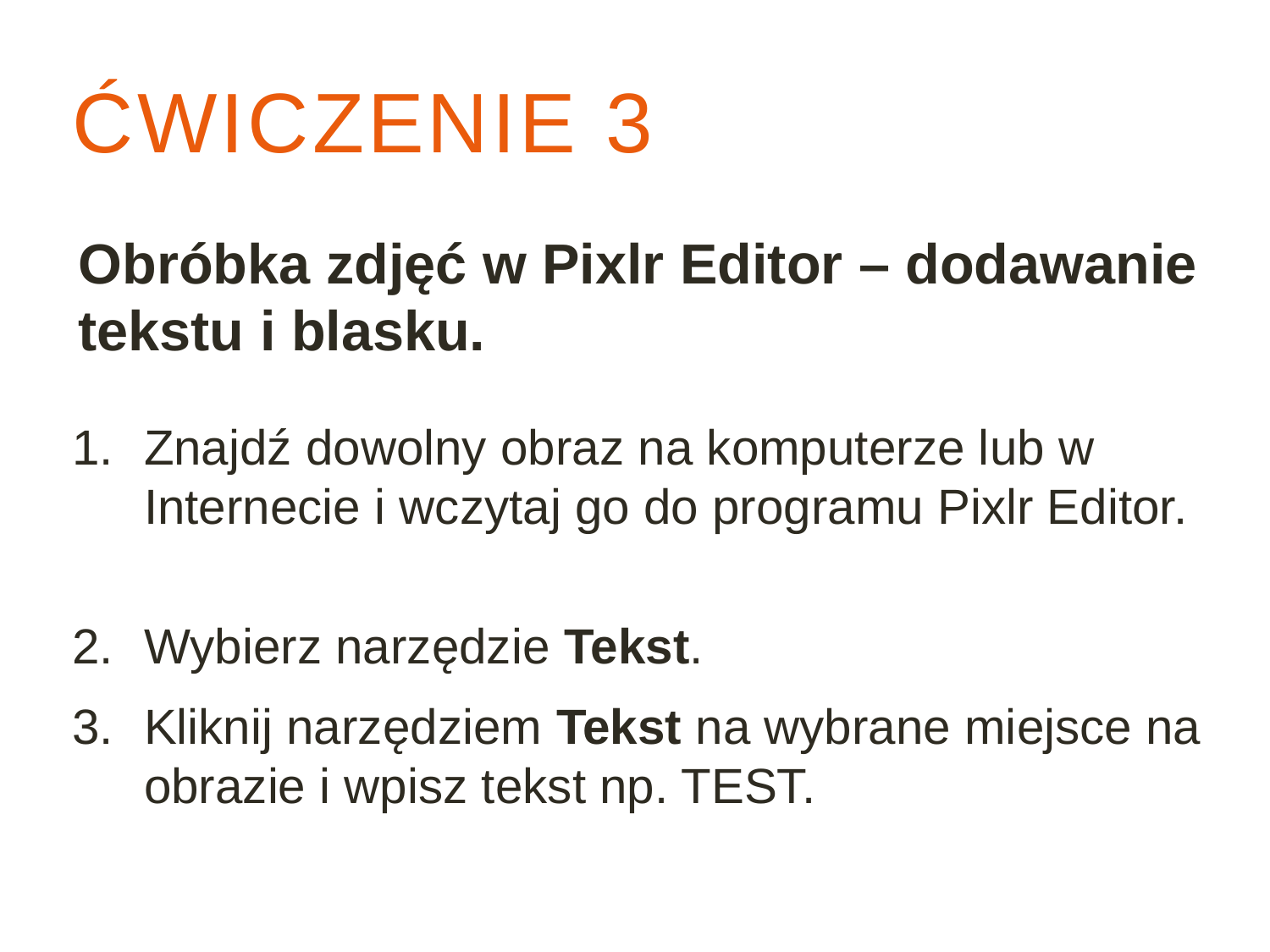

# ĆWICZENIE 3
Obróbka zdjęć w Pixlr Editor – dodawanie tekstu i blasku.
Znajdź dowolny obraz na komputerze lub w Internecie i wczytaj go do programu Pixlr Editor.
Wybierz narzędzie Tekst.
Kliknij narzędziem Tekst na wybrane miejsce na obrazie i wpisz tekst np. TEST.